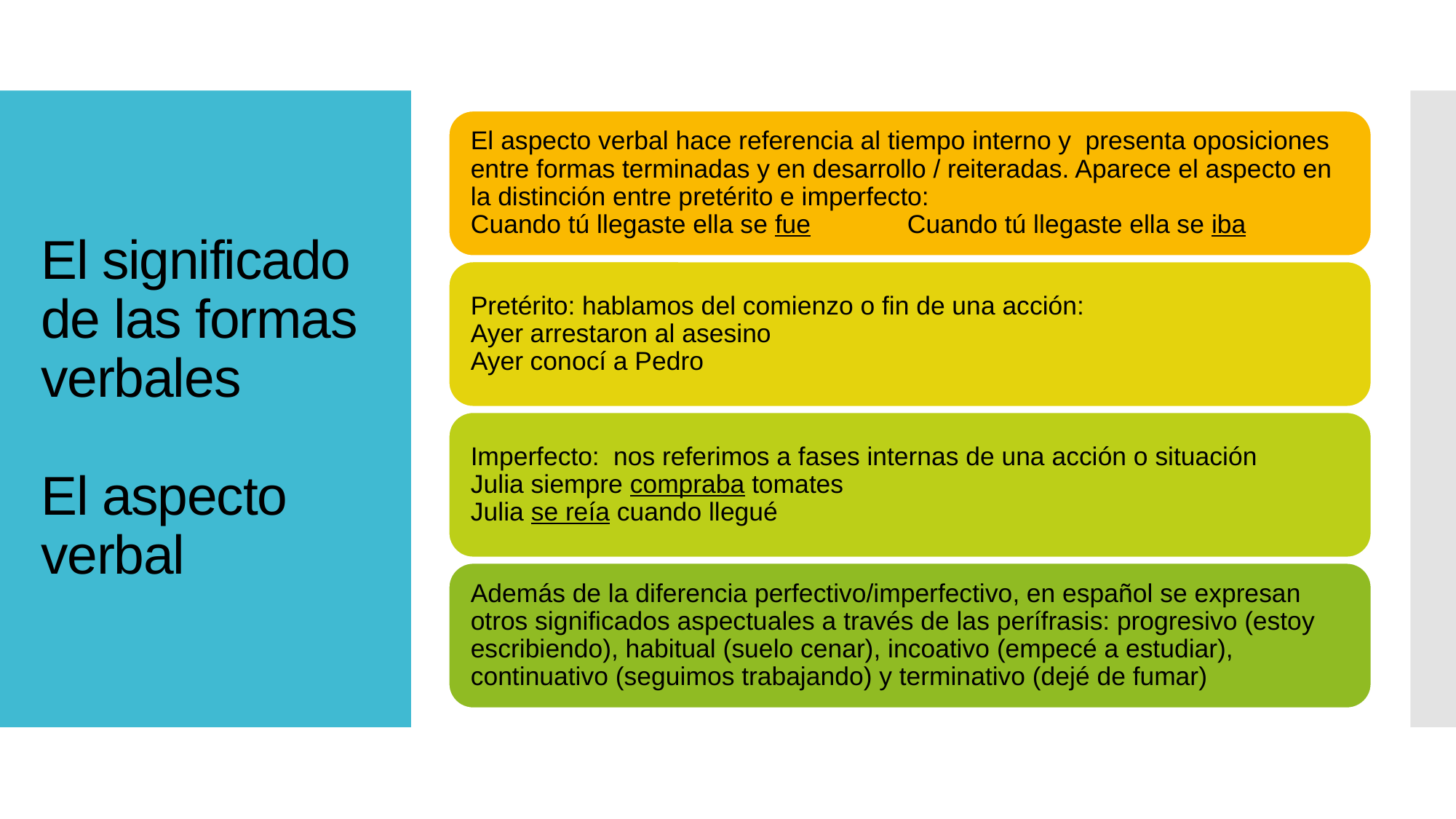

El aspecto verbal hace referencia al tiempo interno y  presenta oposiciones entre formas terminadas y en desarrollo / reiteradas. Aparece el aspecto en la distinción entre pretérito e imperfecto:
Cuando tú llegaste ella se fue	Cuando tú llegaste ella se iba
Pretérito: hablamos del comienzo o fin de una acción:
Ayer arrestaron al asesino
Ayer conocí a Pedro
Imperfecto:  nos referimos a fases internas de una acción o situación
Julia siempre compraba tomates
Julia se reía cuando llegué
Además de la diferencia perfectivo/imperfectivo, en español se expresan otros significados aspectuales a través de las perífrasis: progresivo (estoy escribiendo), habitual (suelo cenar), incoativo (empecé a estudiar), continuativo (seguimos trabajando) y terminativo (dejé de fumar)
# El significado de las formas verbales El aspecto verbal